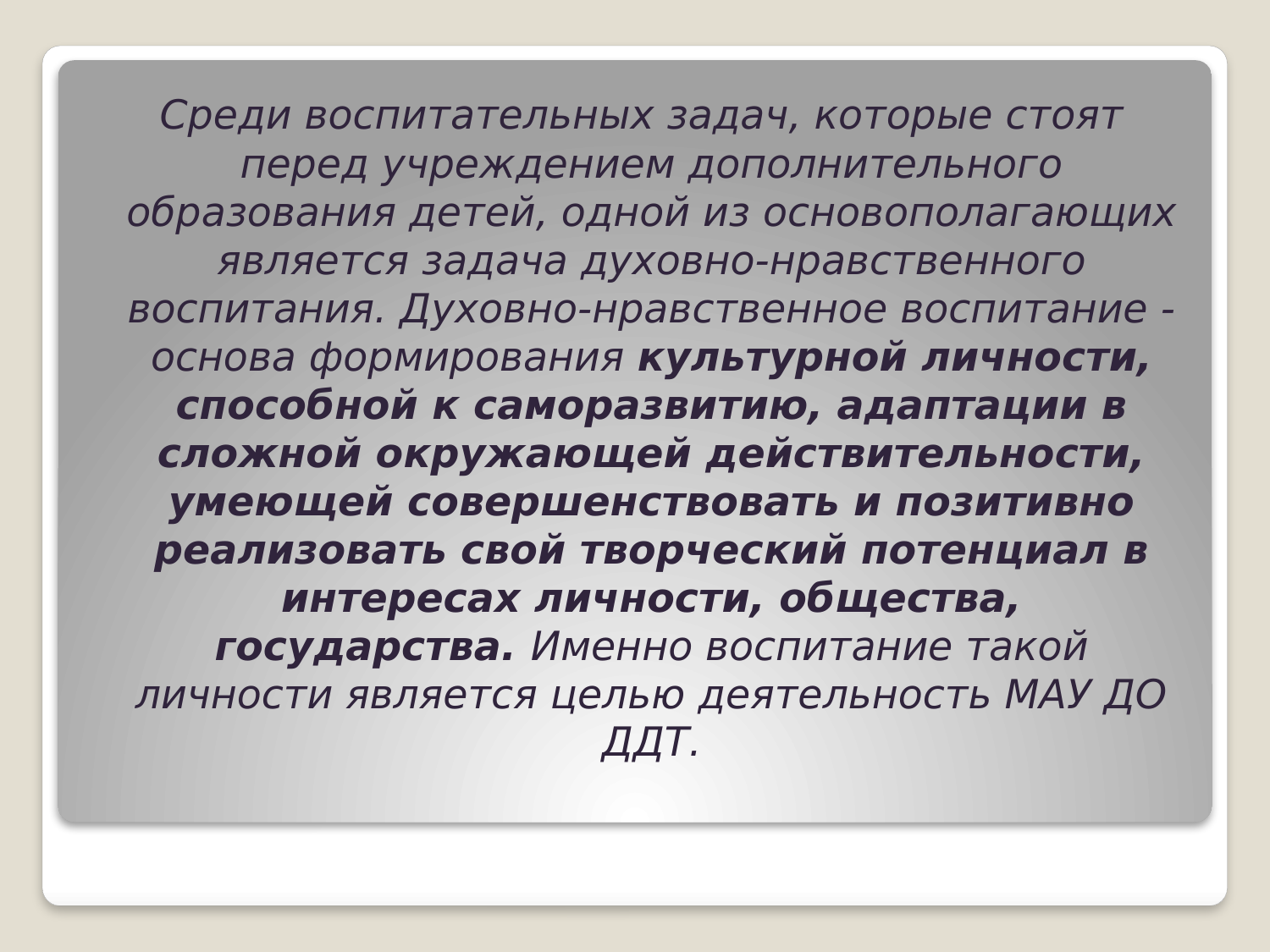

Среди воспитательных задач, которые стоят перед учреждением дополнительного образования детей, одной из основополагающих является задача духовно-нравственного воспитания. Духовно-нравственное воспитание - основа формирования культурной личности, способной к саморазвитию, адаптации в сложной окружающей действительности, умеющей совершенствовать и позитивно реализовать свой творческий потенциал в интересах личности, общества, государства. Именно воспитание такой личности является целью деятельность МАУ ДО ДДТ.